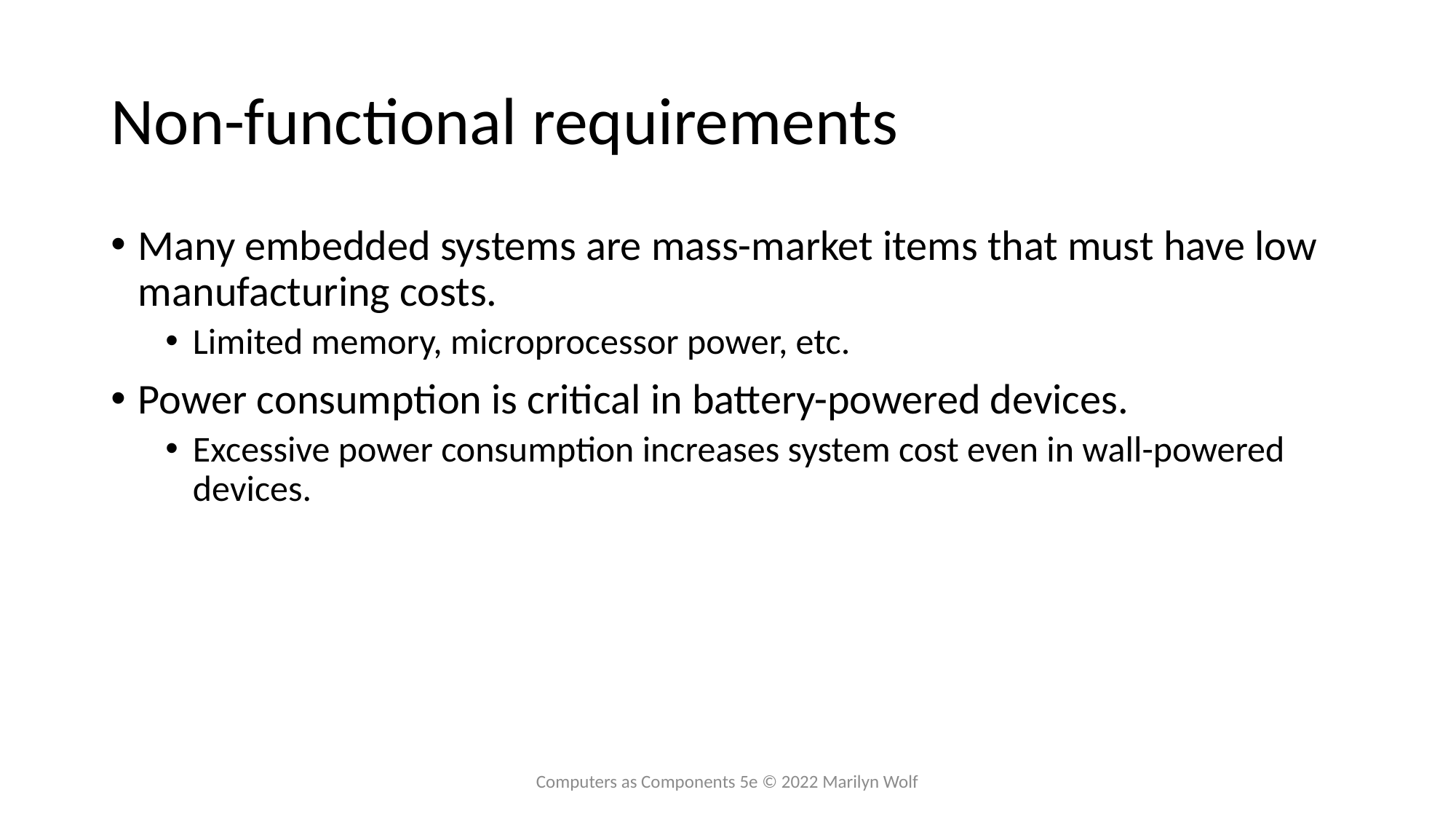

# Non-functional requirements
Many embedded systems are mass-market items that must have low manufacturing costs.
Limited memory, microprocessor power, etc.
Power consumption is critical in battery-powered devices.
Excessive power consumption increases system cost even in wall-powered devices.
Computers as Components 5e © 2022 Marilyn Wolf